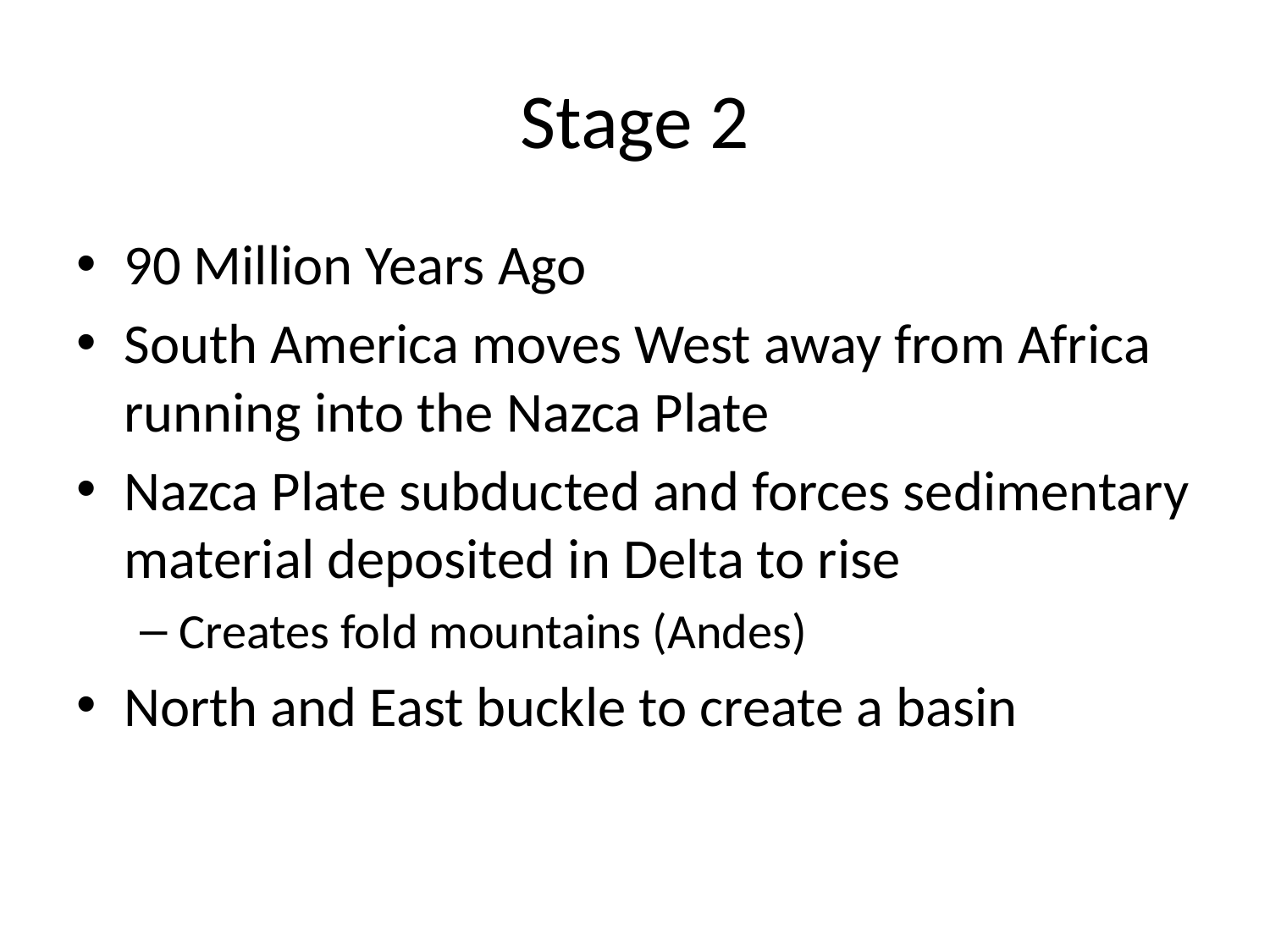

# Stage 2
90 Million Years Ago
South America moves West away from Africa running into the Nazca Plate
Nazca Plate subducted and forces sedimentary material deposited in Delta to rise
Creates fold mountains (Andes)
North and East buckle to create a basin